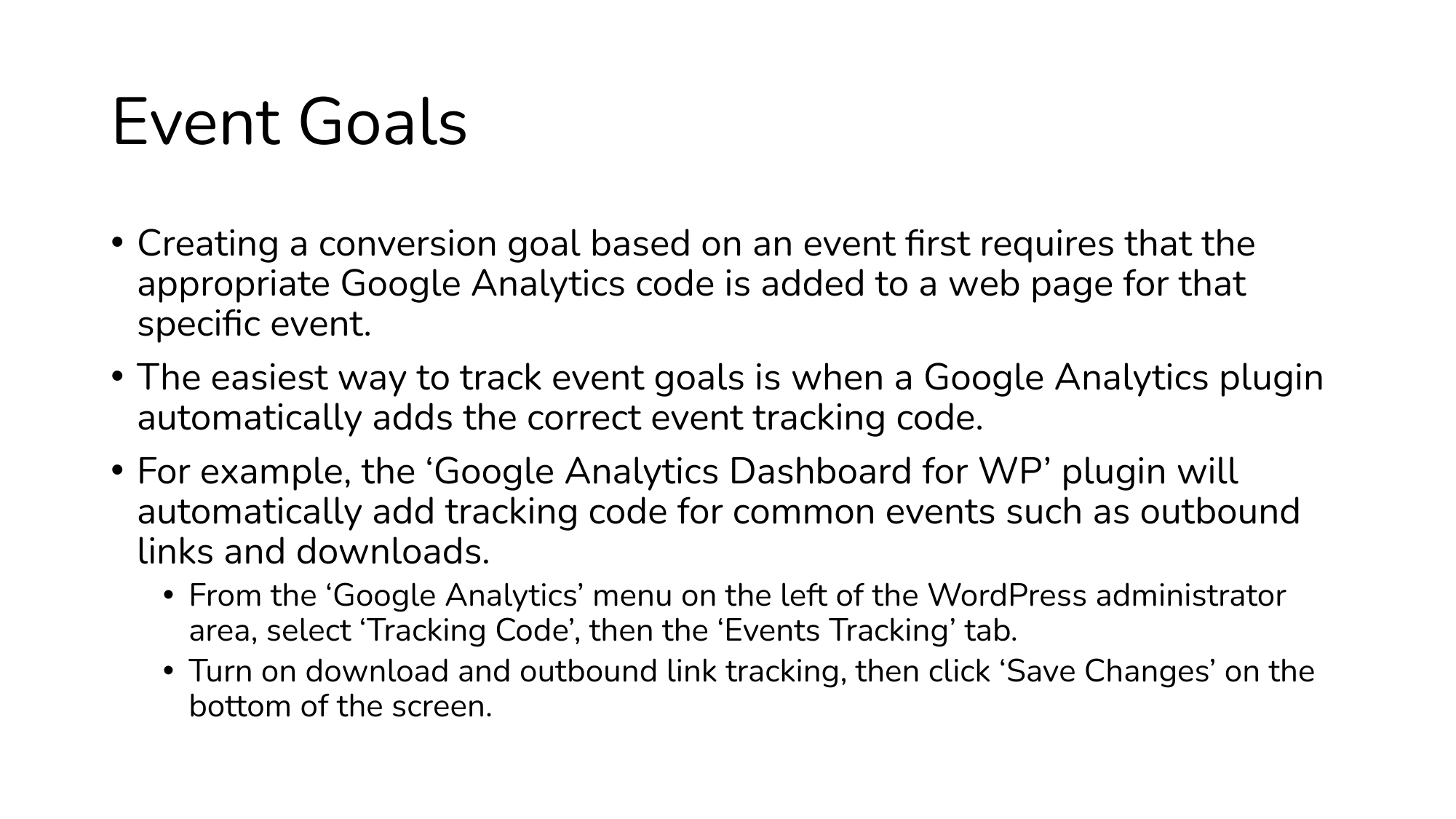

# Event Goals
Creating a conversion goal based on an event first requires that the appropriate Google Analytics code is added to a web page for that specific event.
The easiest way to track event goals is when a Google Analytics plugin automatically adds the correct event tracking code.
For example, the ‘Google Analytics Dashboard for WP’ plugin will automatically add tracking code for common events such as outbound links and downloads.
From the ‘Google Analytics’ menu on the left of the WordPress administrator area, select ‘Tracking Code’, then the ‘Events Tracking’ tab.
Turn on download and outbound link tracking, then click ‘Save Changes’ on the bottom of the screen.